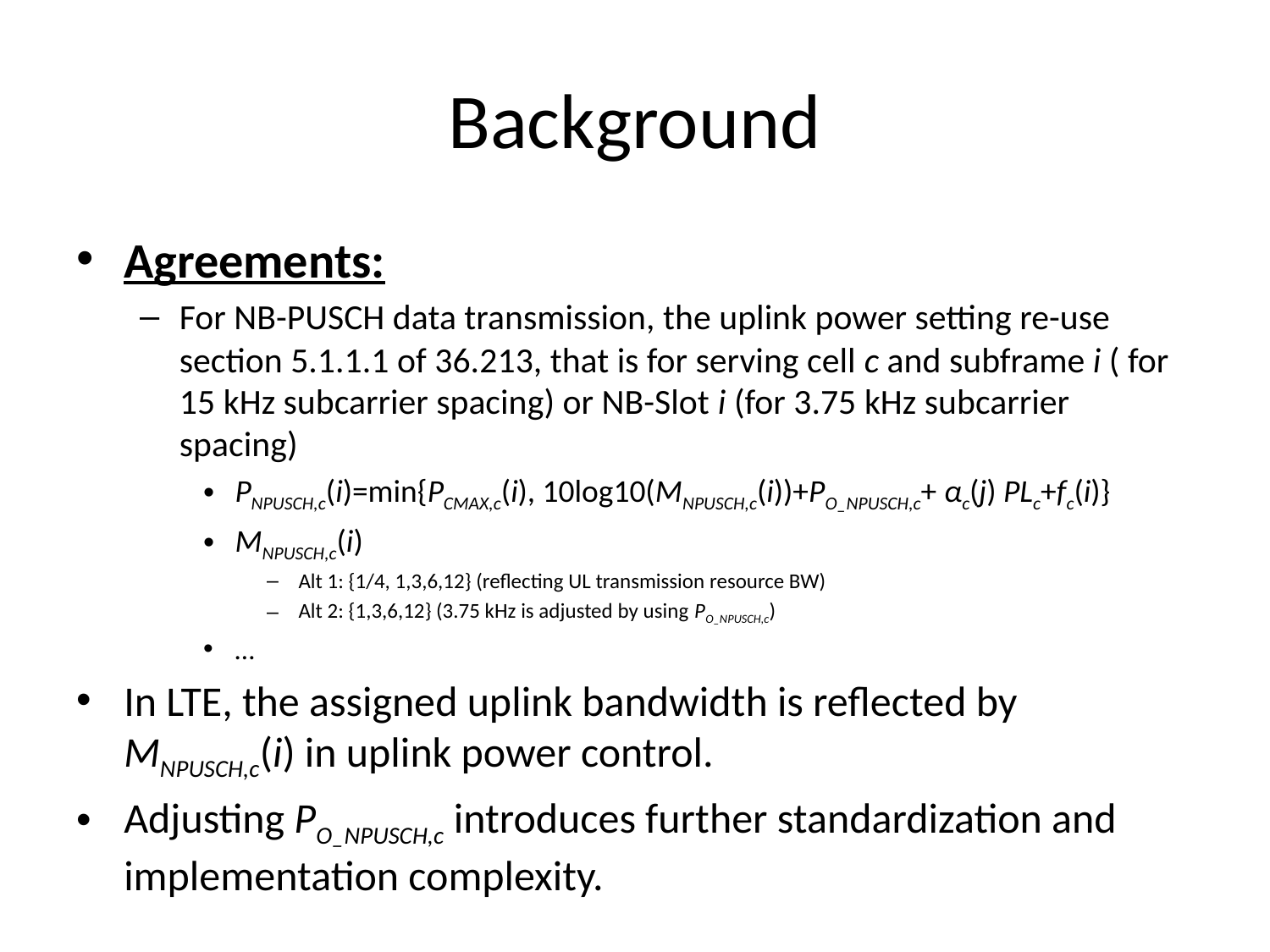

# Background
Agreements:
For NB-PUSCH data transmission, the uplink power setting re-use section 5.1.1.1 of 36.213, that is for serving cell c and subframe i ( for 15 kHz subcarrier spacing) or NB-Slot i (for 3.75 kHz subcarrier spacing)
PNPUSCH,c(i)=min{PCMAX,c(i), 10log10(MNPUSCH,c(i))+PO_NPUSCH,c+ αc(j) PLc+fc(i)}
MNPUSCH,c(i)
Alt 1: {1/4, 1,3,6,12} (reflecting UL transmission resource BW)
Alt 2: {1,3,6,12} (3.75 kHz is adjusted by using PO_NPUSCH,c)
…
In LTE, the assigned uplink bandwidth is reflected by MNPUSCH,c(i) in uplink power control.
Adjusting PO_NPUSCH,c introduces further standardization and implementation complexity.